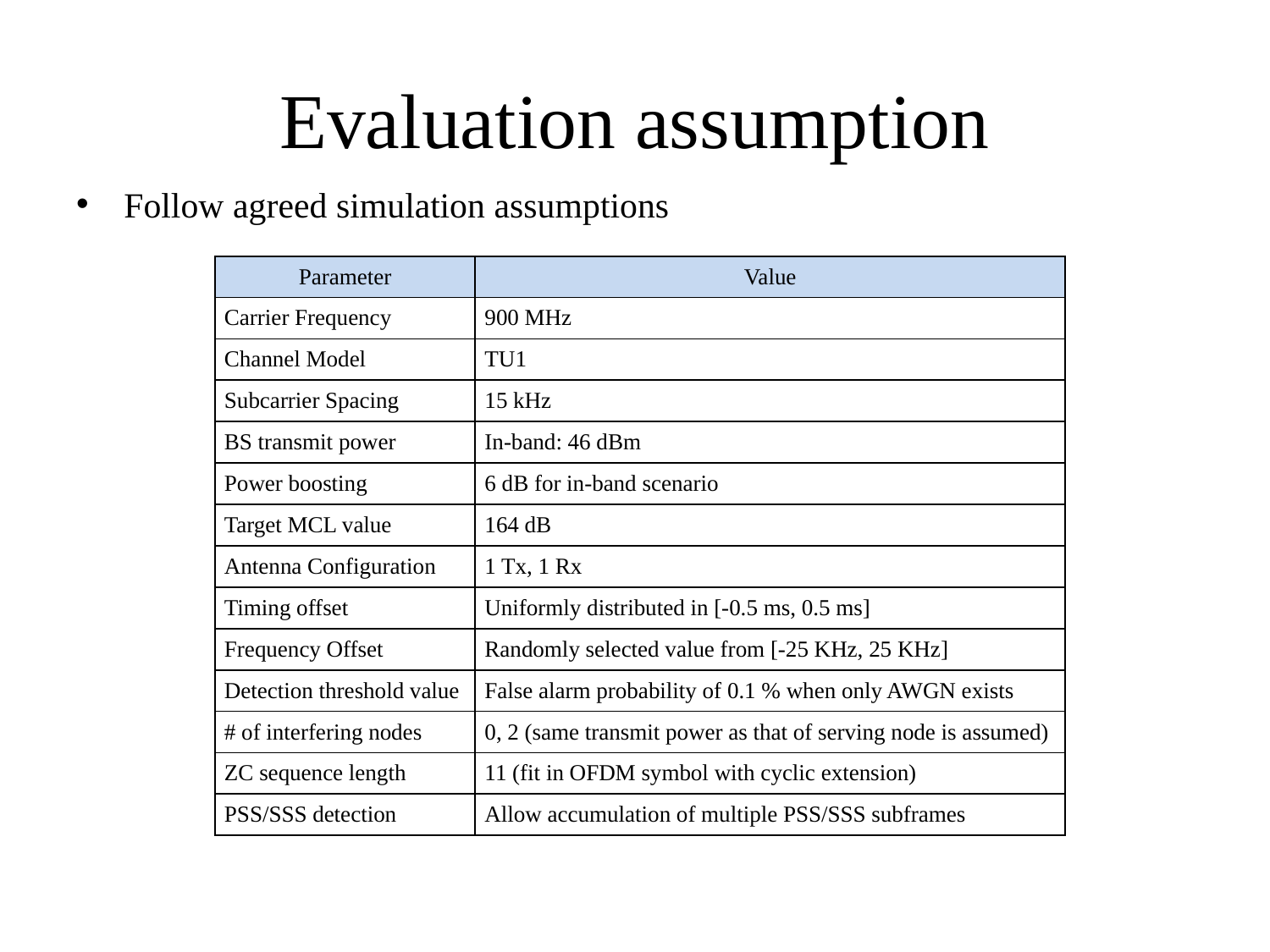

# Evaluation assumption
Follow agreed simulation assumptions

| Parameter | Value |
| --- | --- |
| Carrier Frequency | 900 MHz |
| Channel Model | TU1 |
| Subcarrier Spacing | 15 kHz |
| BS transmit power | In-band: 46 dBm |
| Power boosting | 6 dB for in-band scenario |
| Target MCL value | 164 dB |
| Antenna Configuration | 1 Tx, 1 Rx |
| Timing offset | Uniformly distributed in [-0.5 ms, 0.5 ms] |
| Frequency Offset | Randomly selected value from [-25 KHz, 25 KHz] |
| Detection threshold value | False alarm probability of 0.1 % when only AWGN exists |
| # of interfering nodes | 0, 2 (same transmit power as that of serving node is assumed) |
| ZC sequence length | 11 (fit in OFDM symbol with cyclic extension) |
| PSS/SSS detection | Allow accumulation of multiple PSS/SSS subframes |